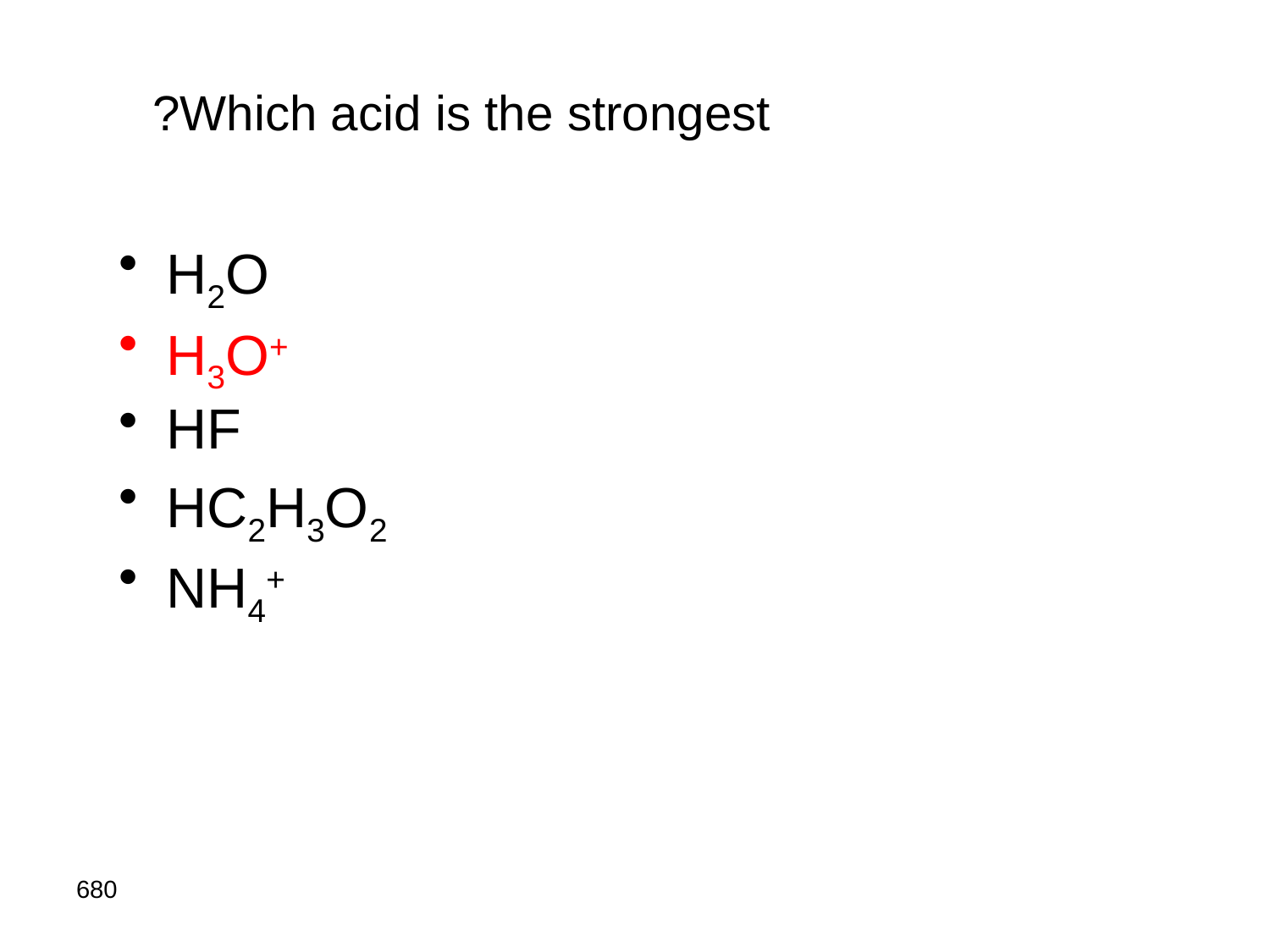

# Which acid is the strongest?
H2O
H3O+
HF
HC2H3O2
NH4+
680